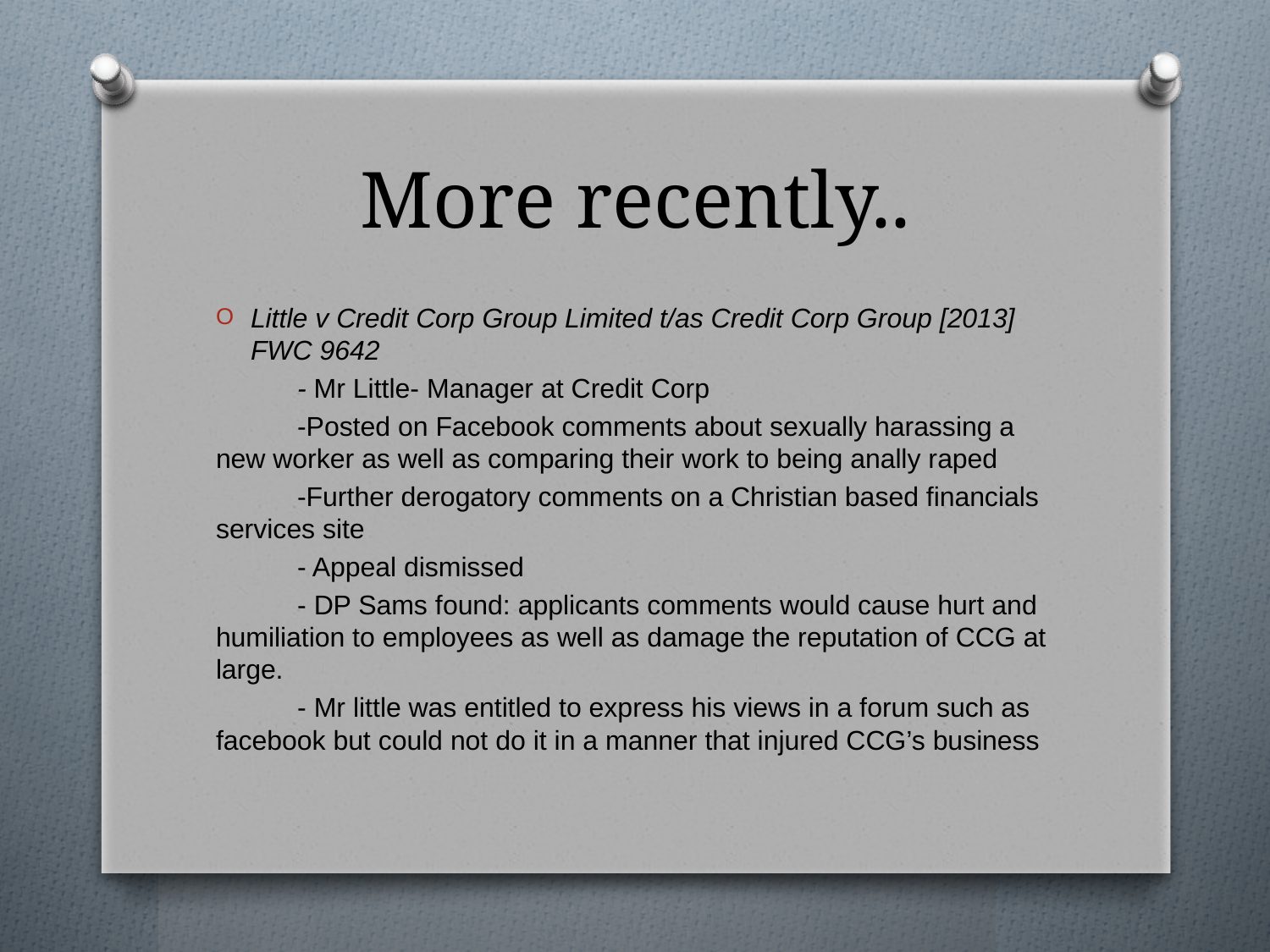

# More recently..
Little v Credit Corp Group Limited t/as Credit Corp Group [2013] FWC 9642
	- Mr Little- Manager at Credit Corp
	-Posted on Facebook comments about sexually harassing a new worker as well as comparing their work to being anally raped
	-Further derogatory comments on a Christian based financials services site
	- Appeal dismissed
	- DP Sams found: applicants comments would cause hurt and humiliation to employees as well as damage the reputation of CCG at large.
	- Mr little was entitled to express his views in a forum such as facebook but could not do it in a manner that injured CCG’s business